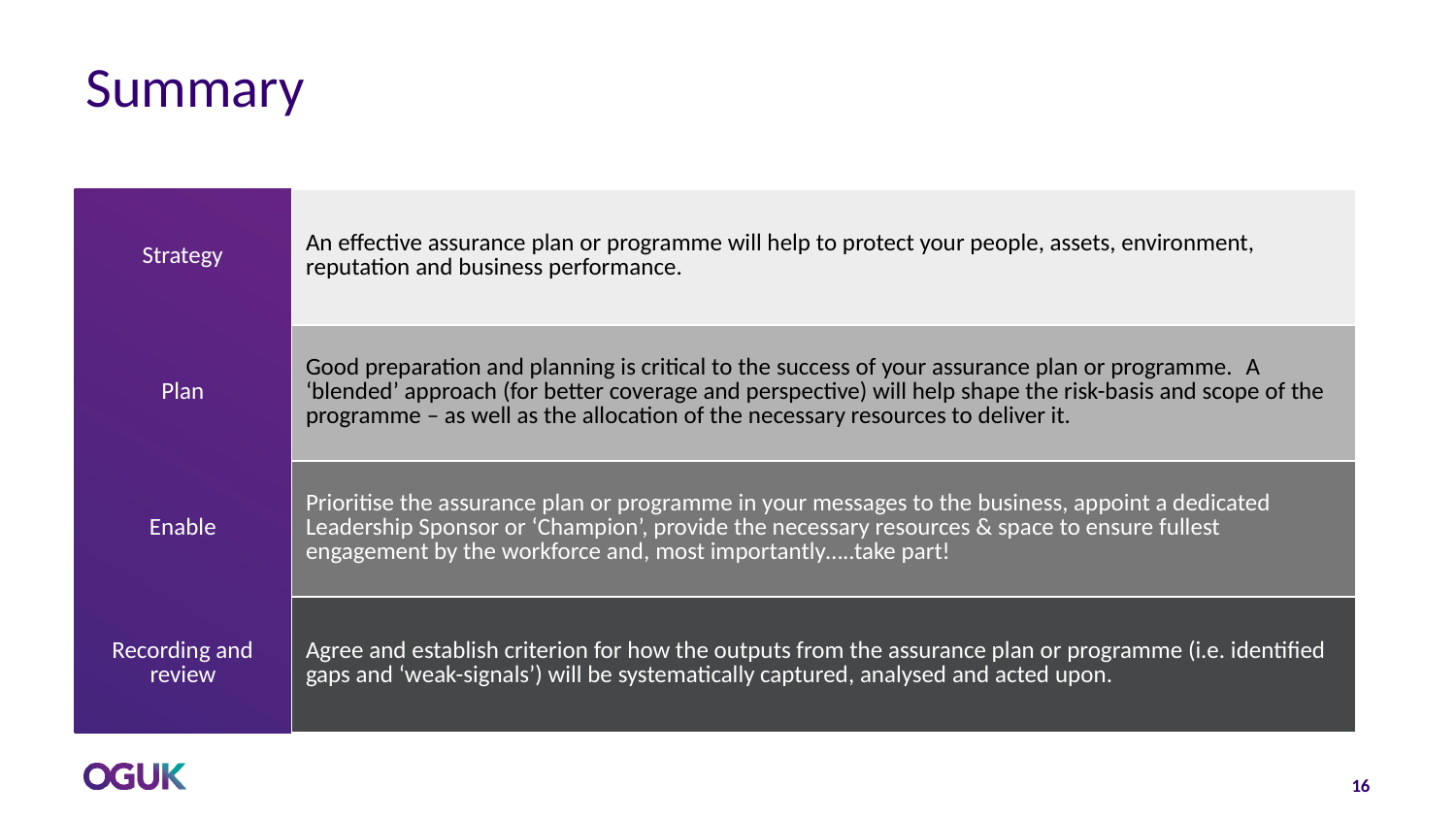

# Summary
| An effective assurance plan or programme will help to protect your people, assets, environment, reputation and business performance. |
| --- |
| Good preparation and planning is critical to the success of your assurance plan or programme.  A ‘blended’ approach (for better coverage and perspective) will help shape the risk-basis and scope of the programme – as well as the allocation of the necessary resources to deliver it. |
| Prioritise the assurance plan or programme in your messages to the business, appoint a dedicated Leadership Sponsor or ‘Champion’, provide the necessary resources & space to ensure fullest engagement by the workforce and, most importantly…..take part! |
| Agree and establish criterion for how the outputs from the assurance plan or programme (i.e. identified gaps and ‘weak-signals’) will be systematically captured, analysed and acted upon. |
| Strategy |
| --- |
| Plan |
| Enable |
| Recording and review |

16